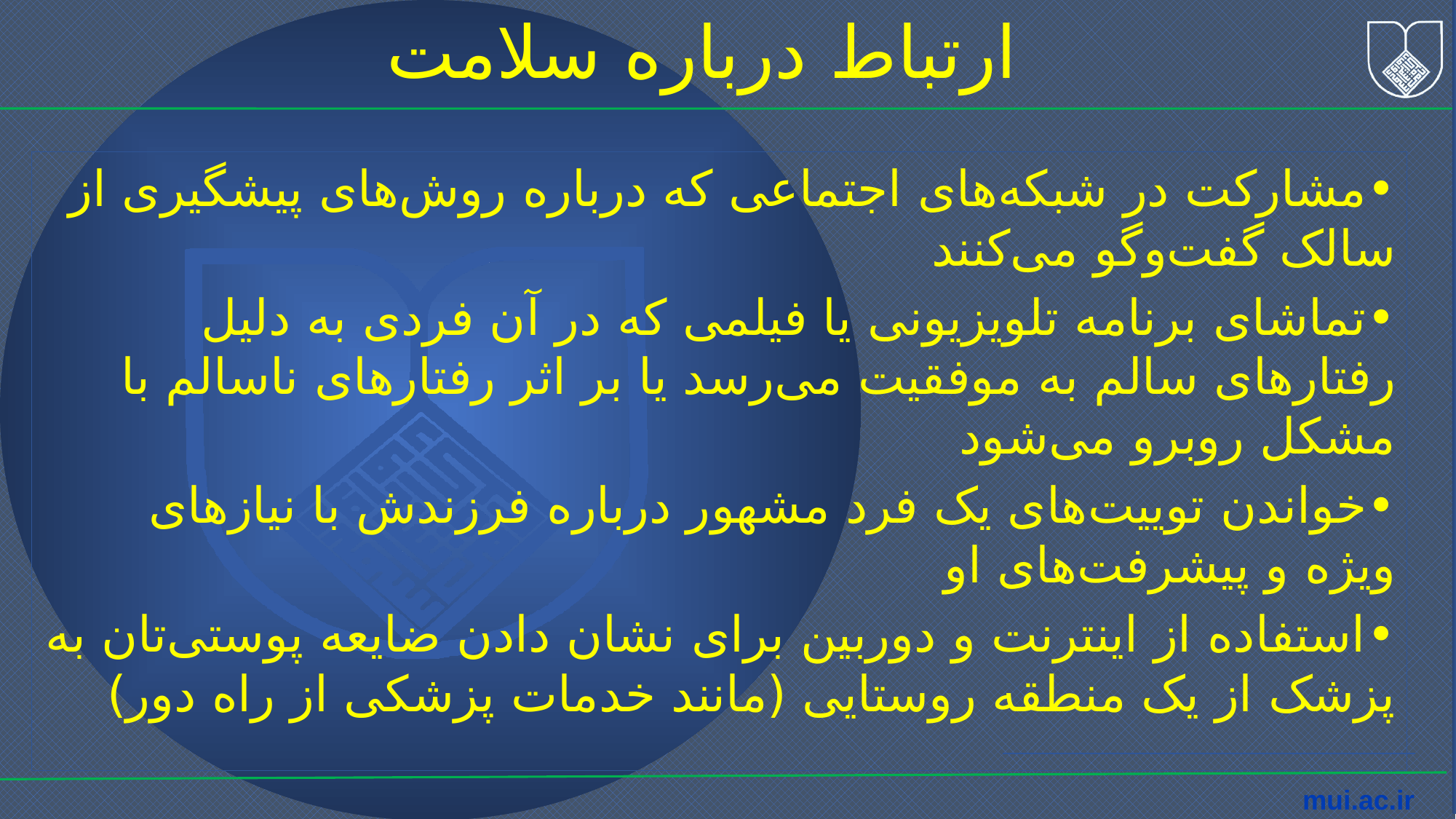

ارتباط درباره سلامت
•	مشارکت در شبکه‌های اجتماعی که درباره روش‌های پیشگیری از سالک گفت‌وگو می‌کنند
•	تماشای برنامه تلویزیونی یا فیلمی که در آن فردی به دلیل رفتارهای سالم به موفقیت می‌رسد یا بر اثر رفتارهای ناسالم با مشکل روبرو می‌شود
•	خواندن توییت‌های یک فرد مشهور درباره فرزندش با نیازهای ویژه و پیشرفت‌های او
•	استفاده از اینترنت و دوربین برای نشان دادن ضایعه پوستی‌تان به پزشک از یک منطقه روستایی (مانند خدمات پزشکی از راه دور)